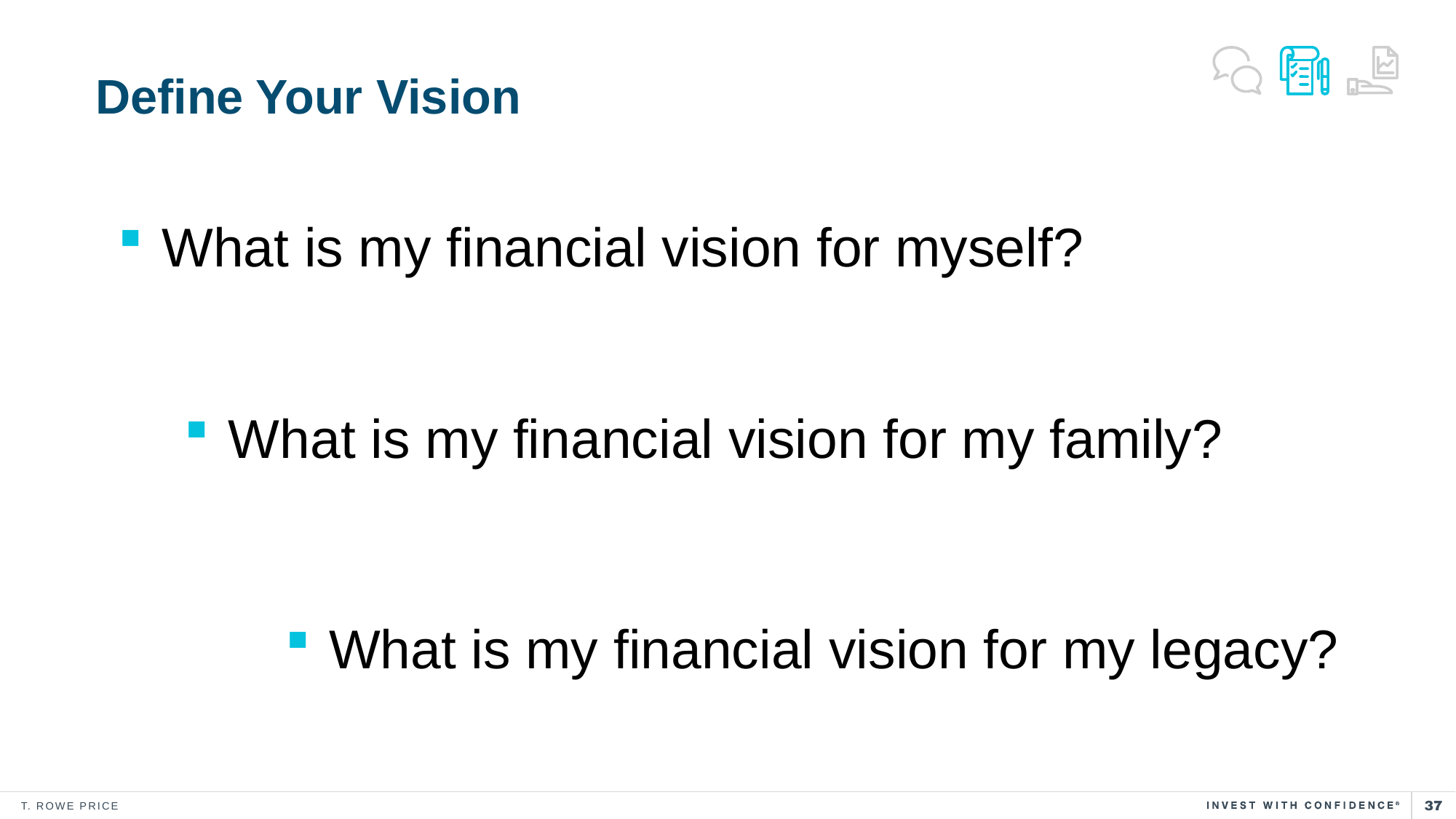

# Define Your Vision

What is my financial vision for myself?
What is my financial vision for my family?
What is my financial vision for my legacy?